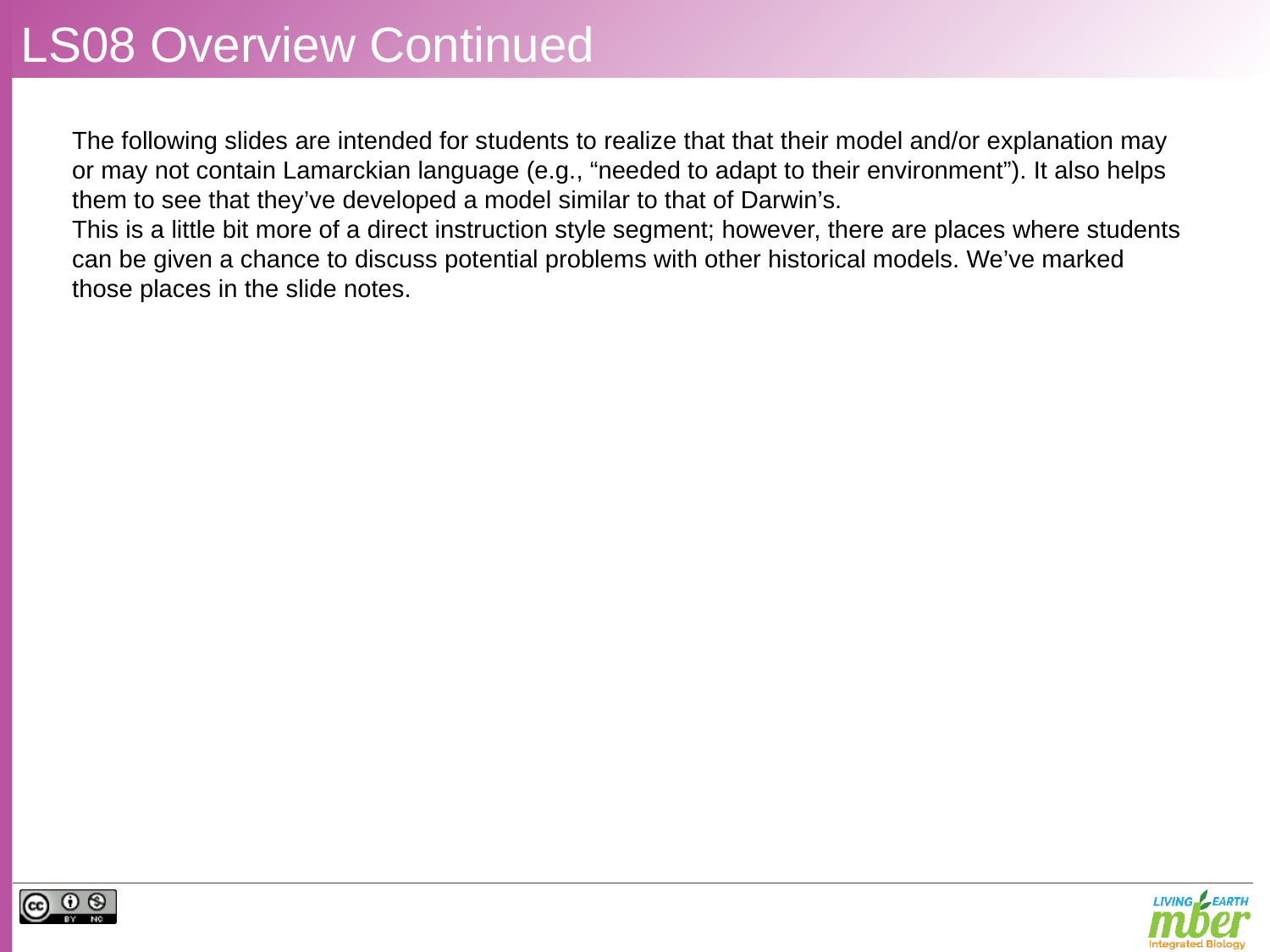

# LS08 Overview Continued
The following slides are intended for students to realize that that their model and/or explanation may or may not contain Lamarckian language (e.g., “needed to adapt to their environment”). It also helps them to see that they’ve developed a model similar to that of Darwin’s.
This is a little bit more of a direct instruction style segment; however, there are places where students can be given a chance to discuss potential problems with other historical models. We’ve marked those places in the slide notes.